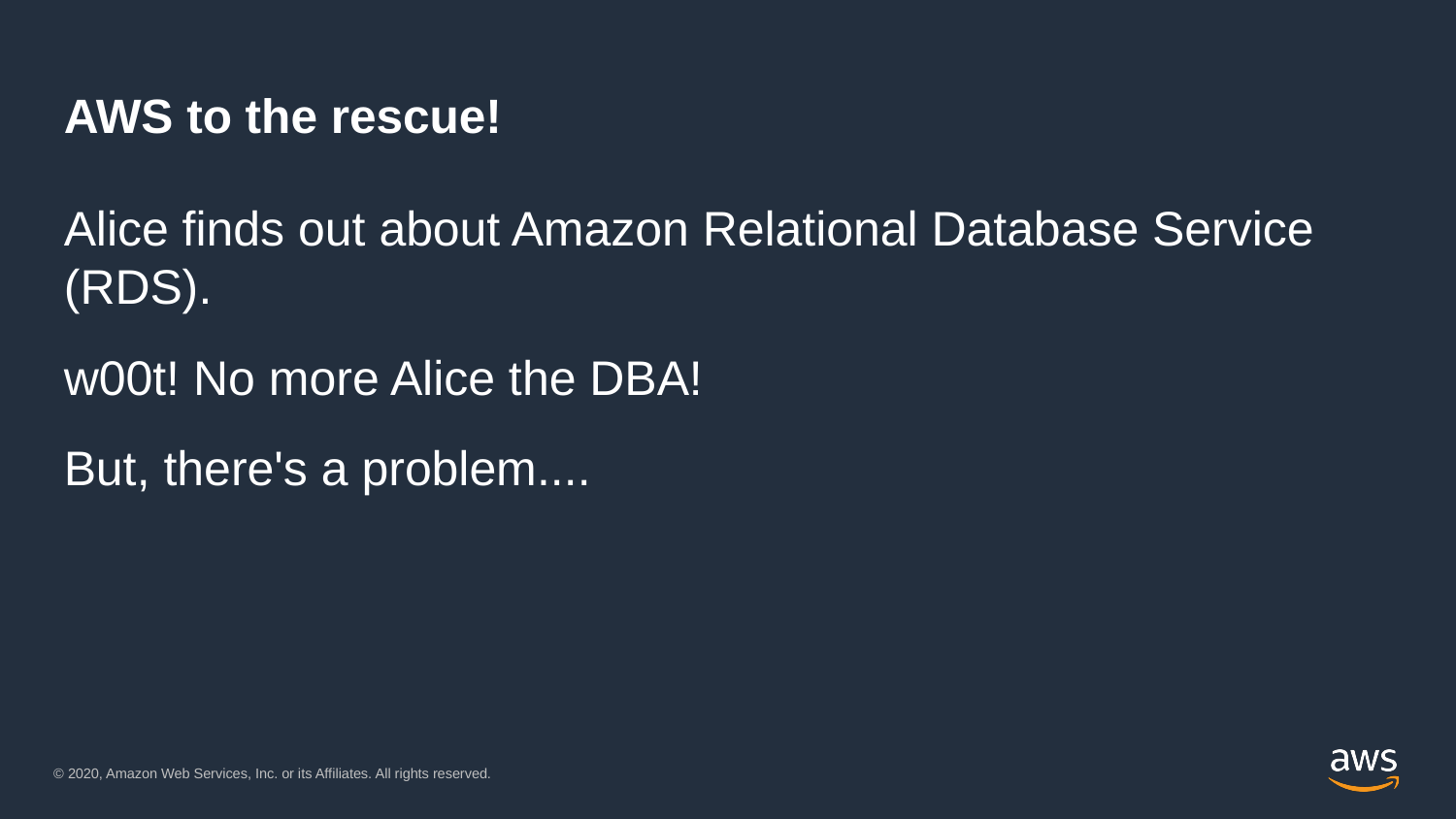

AWS to the rescue!
Alice finds out about Amazon Relational Database Service (RDS).
w00t! No more Alice the DBA!
But, there's a problem....